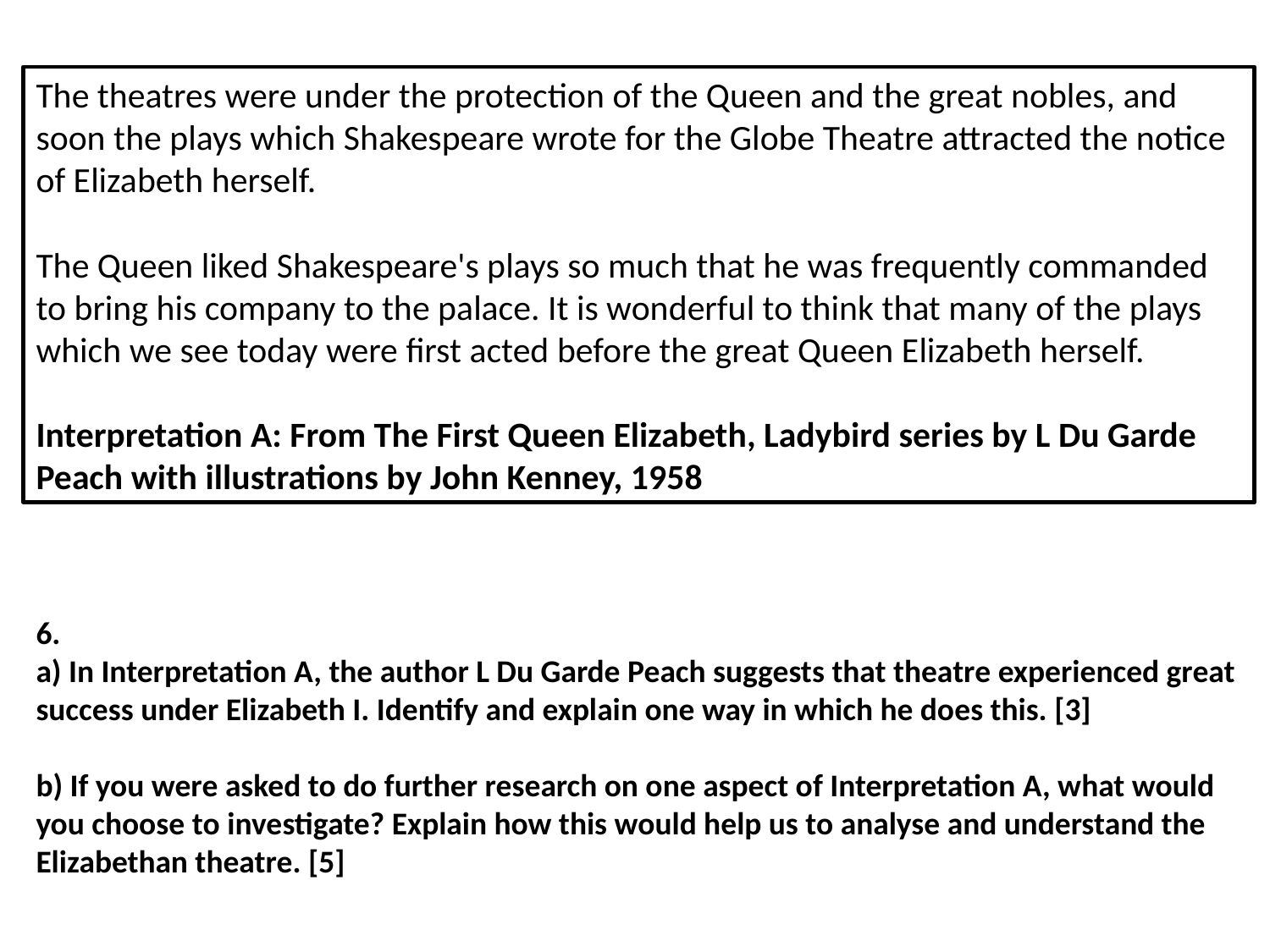

The theatres were under the protection of the Queen and the great nobles, and soon the plays which Shakespeare wrote for the Globe Theatre attracted the notice of Elizabeth herself.

The Queen liked Shakespeare's plays so much that he was frequently commanded to bring his company to the palace. It is wonderful to think that many of the plays which we see today were first acted before the great Queen Elizabeth herself.

Interpretation A: From The First Queen Elizabeth, Ladybird series by L Du Garde Peach with illustrations by John Kenney, 1958

6.
a) In Interpretation A, the author L Du Garde Peach suggests that theatre experienced great success under Elizabeth I. Identify and explain one way in which he does this. [3]

b) If you were asked to do further research on one aspect of Interpretation A, what would
you choose to investigate? Explain how this would help us to analyse and understand the
Elizabethan theatre. [5]